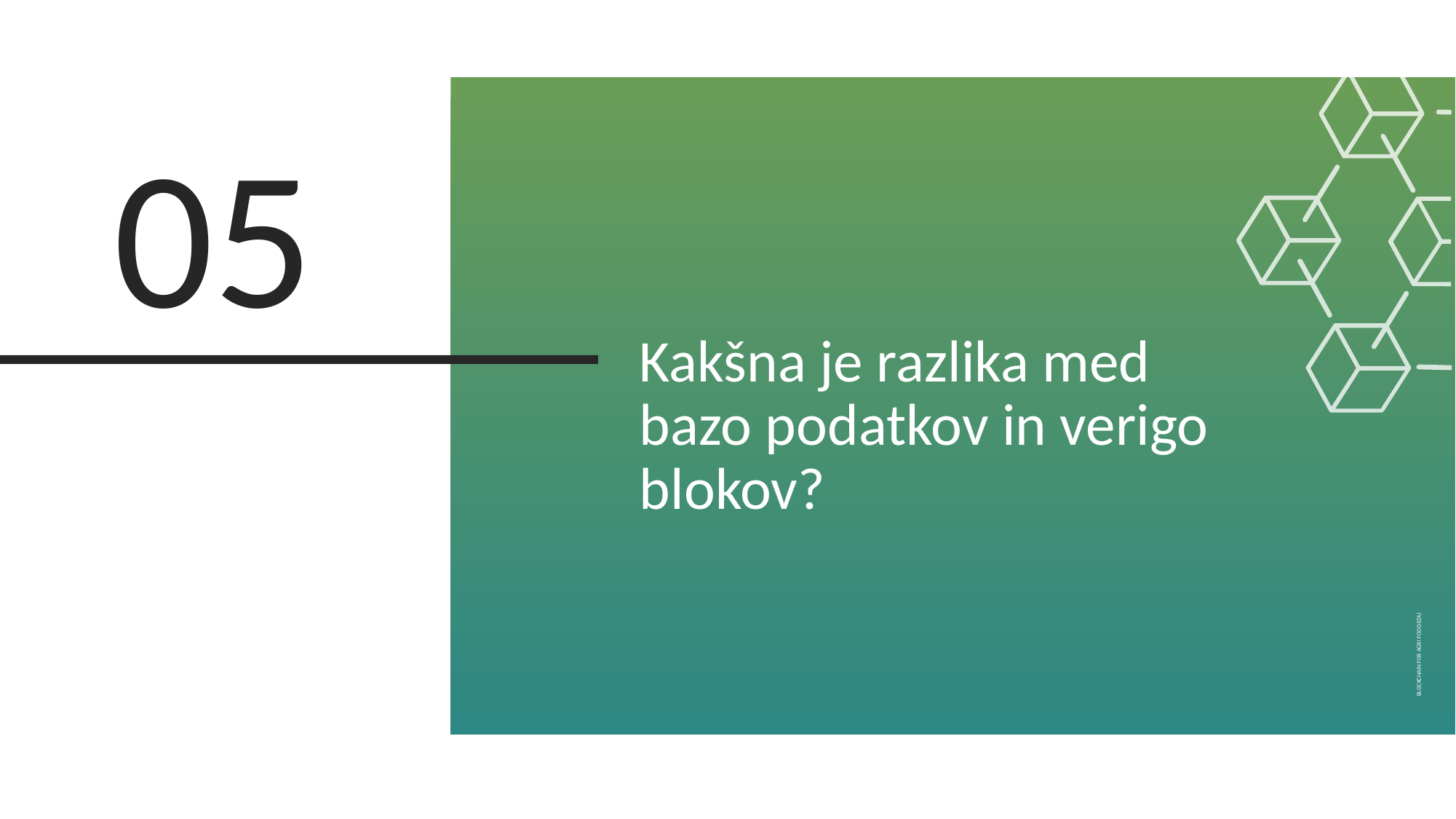

05
Kakšna je razlika med bazo podatkov in verigo blokov?